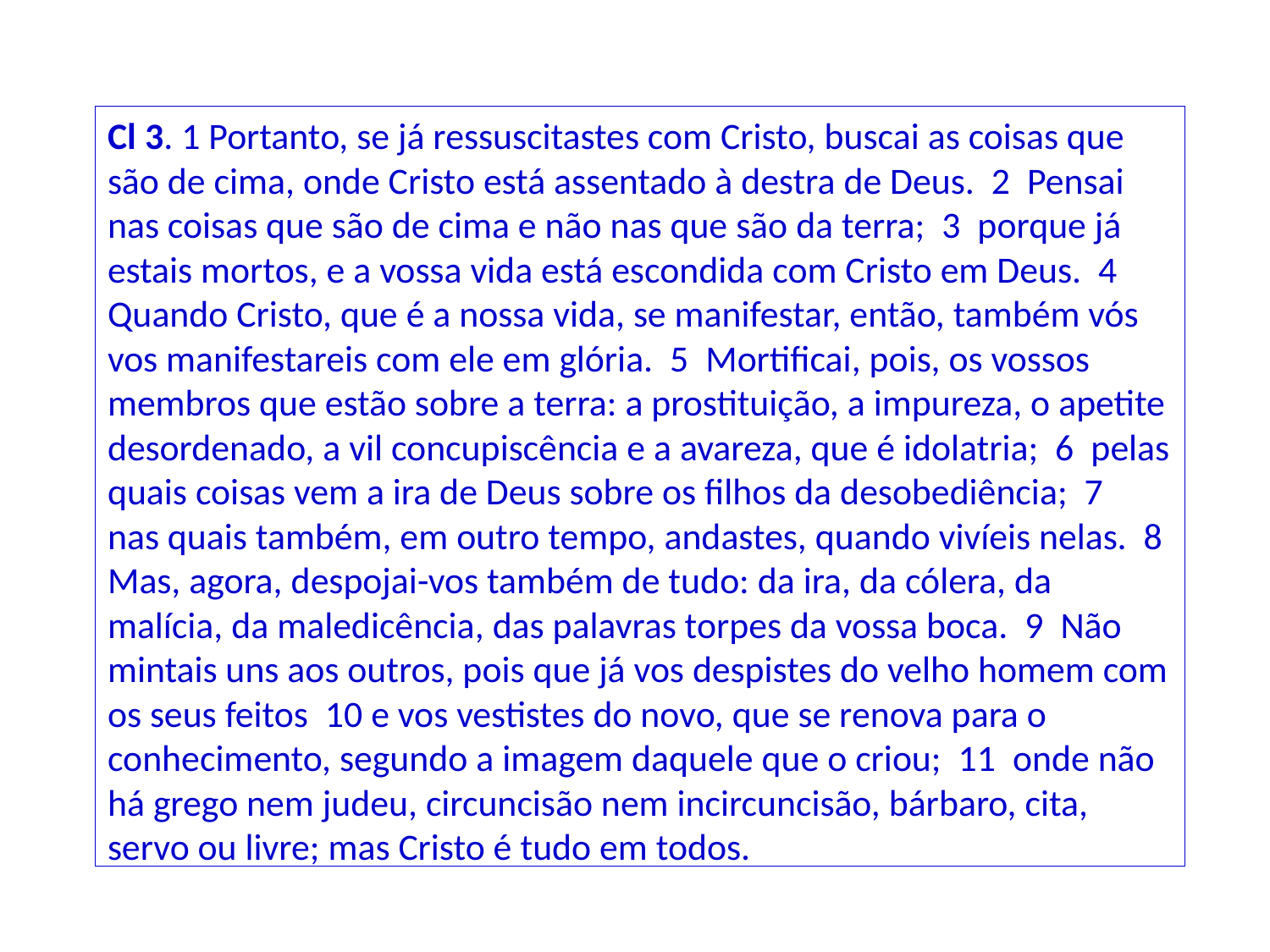

Cl 3. 1 Portanto, se já ressuscitastes com Cristo, buscai as coisas que são de cima, onde Cristo está assentado à destra de Deus.  2  Pensai nas coisas que são de cima e não nas que são da terra;  3  porque já estais mortos, e a vossa vida está escondida com Cristo em Deus.  4  Quando Cristo, que é a nossa vida, se manifestar, então, também vós vos manifestareis com ele em glória.  5  Mortificai, pois, os vossos membros que estão sobre a terra: a prostituição, a impureza, o apetite desordenado, a vil concupiscência e a avareza, que é idolatria;  6  pelas quais coisas vem a ira de Deus sobre os filhos da desobediência;  7  nas quais também, em outro tempo, andastes, quando vivíeis nelas.  8  Mas, agora, despojai-vos também de tudo: da ira, da cólera, da malícia, da maledicência, das palavras torpes da vossa boca.  9  Não mintais uns aos outros, pois que já vos despistes do velho homem com os seus feitos  10 e vos vestistes do novo, que se renova para o conhecimento, segundo a imagem daquele que o criou;  11  onde não há grego nem judeu, circuncisão nem incircuncisão, bárbaro, cita, servo ou livre; mas Cristo é tudo em todos.